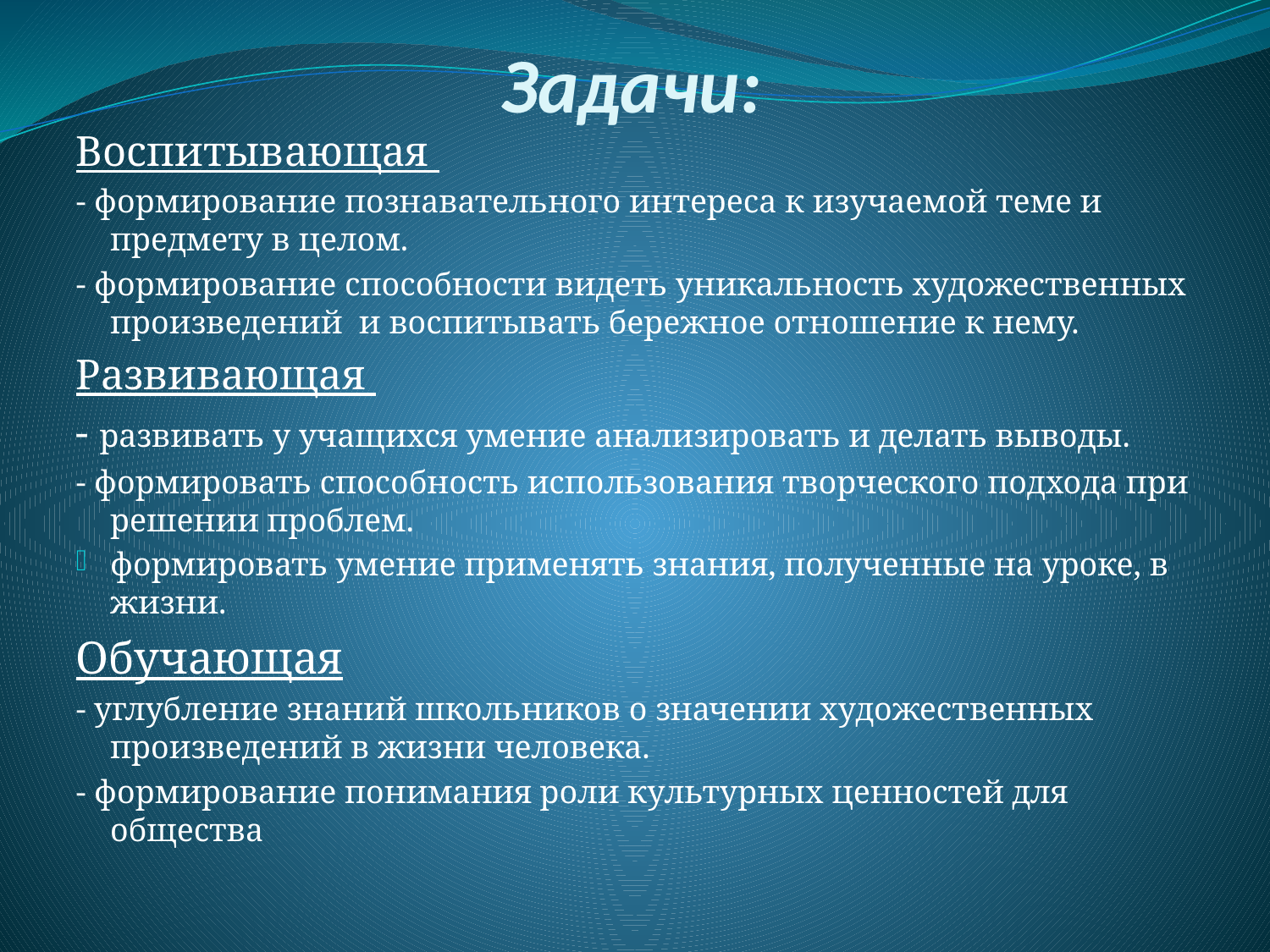

# Задачи:
Воспитывающая
- формирование познавательного интереса к изучаемой теме и предмету в целом.
- формирование способности видеть уникальность художественных произведений  и воспитывать бережное отношение к нему.
Развивающая
- развивать у учащихся умение анализировать и делать выводы.
- формировать способность использования творческого подхода при решении проблем.
формировать умение применять знания, полученные на уроке, в жизни.
Обучающая
- углубление знаний школьников о значении художественных произведений в жизни человека.
- формирование понимания роли культурных ценностей для общества